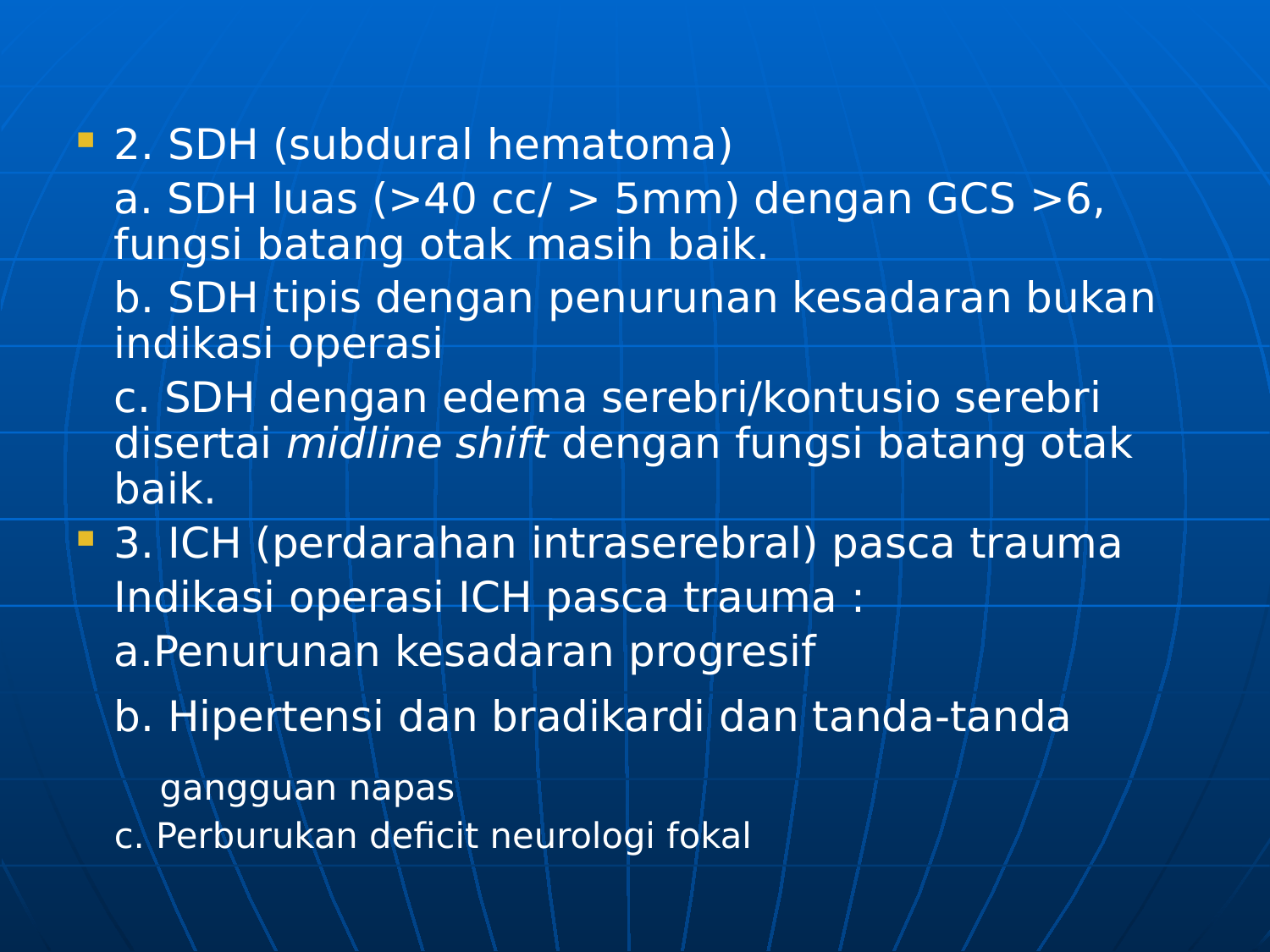

2. SDH (subdural hematoma)
	a. SDH luas (>40 cc/ > 5mm) dengan GCS >6, fungsi batang otak masih baik.
	b. SDH tipis dengan penurunan kesadaran bukan indikasi operasi
	c. SDH dengan edema serebri/kontusio serebri disertai midline shift dengan fungsi batang otak baik.
3. ICH (perdarahan intraserebral) pasca trauma
	Indikasi operasi ICH pasca trauma :
	a.Penurunan kesadaran progresif
	b. Hipertensi dan bradikardi dan tanda-tanda
     gangguan napas
	c. Perburukan deficit neurologi fokal